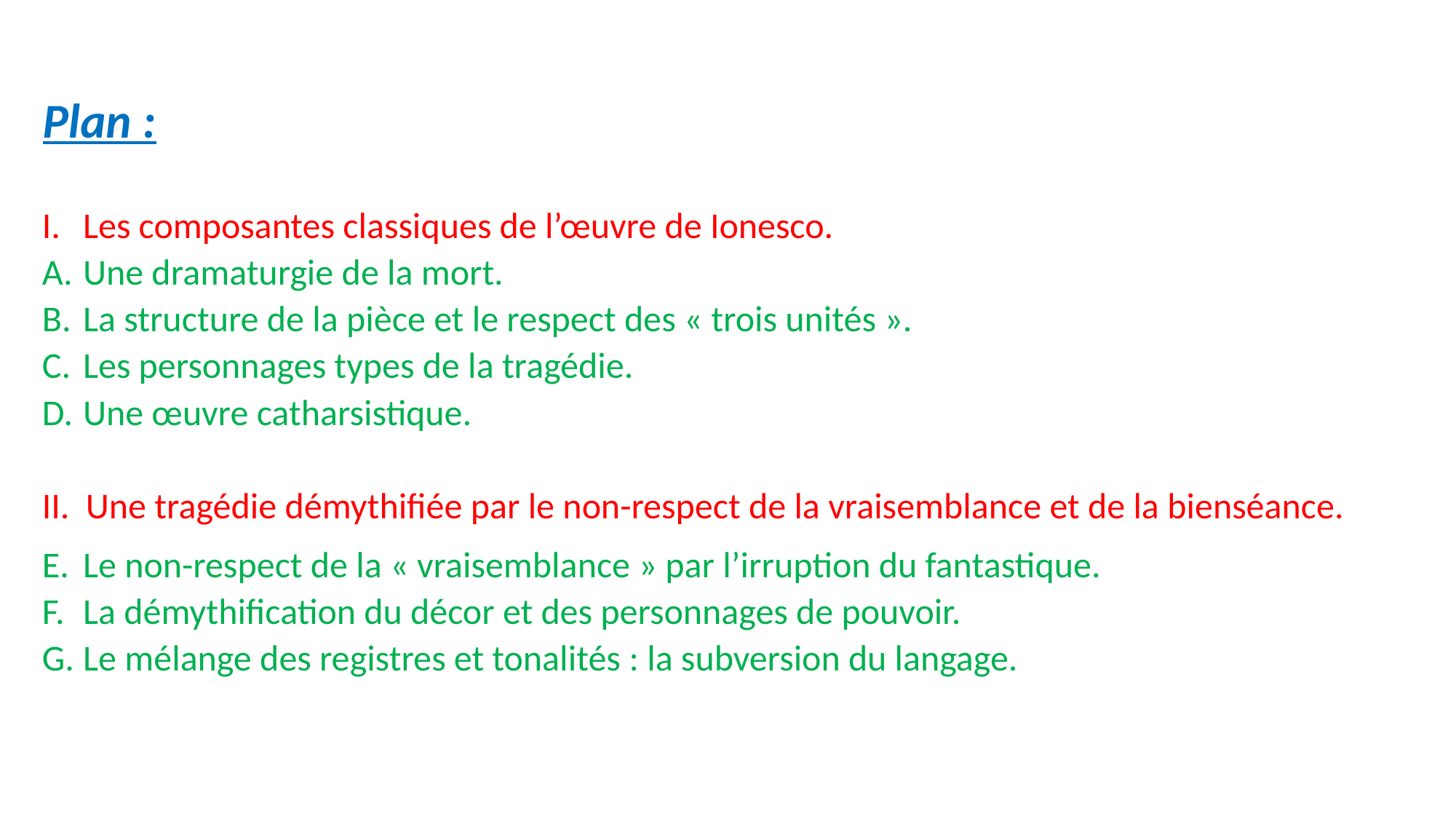

Plan :
Les composantes classiques de l’œuvre de Ionesco.
Une dramaturgie de la mort.
La structure de la pièce et le respect des « trois unités ».
Les personnages types de la tragédie.
Une œuvre catharsistique.

II.  Une tragédie démythifiée par le non-respect de la vraisemblance et de la bienséance.
Le non-respect de la « vraisemblance » par l’irruption du fantastique.
La démythification du décor et des personnages de pouvoir.
Le mélange des registres et tonalités : la subversion du langage.